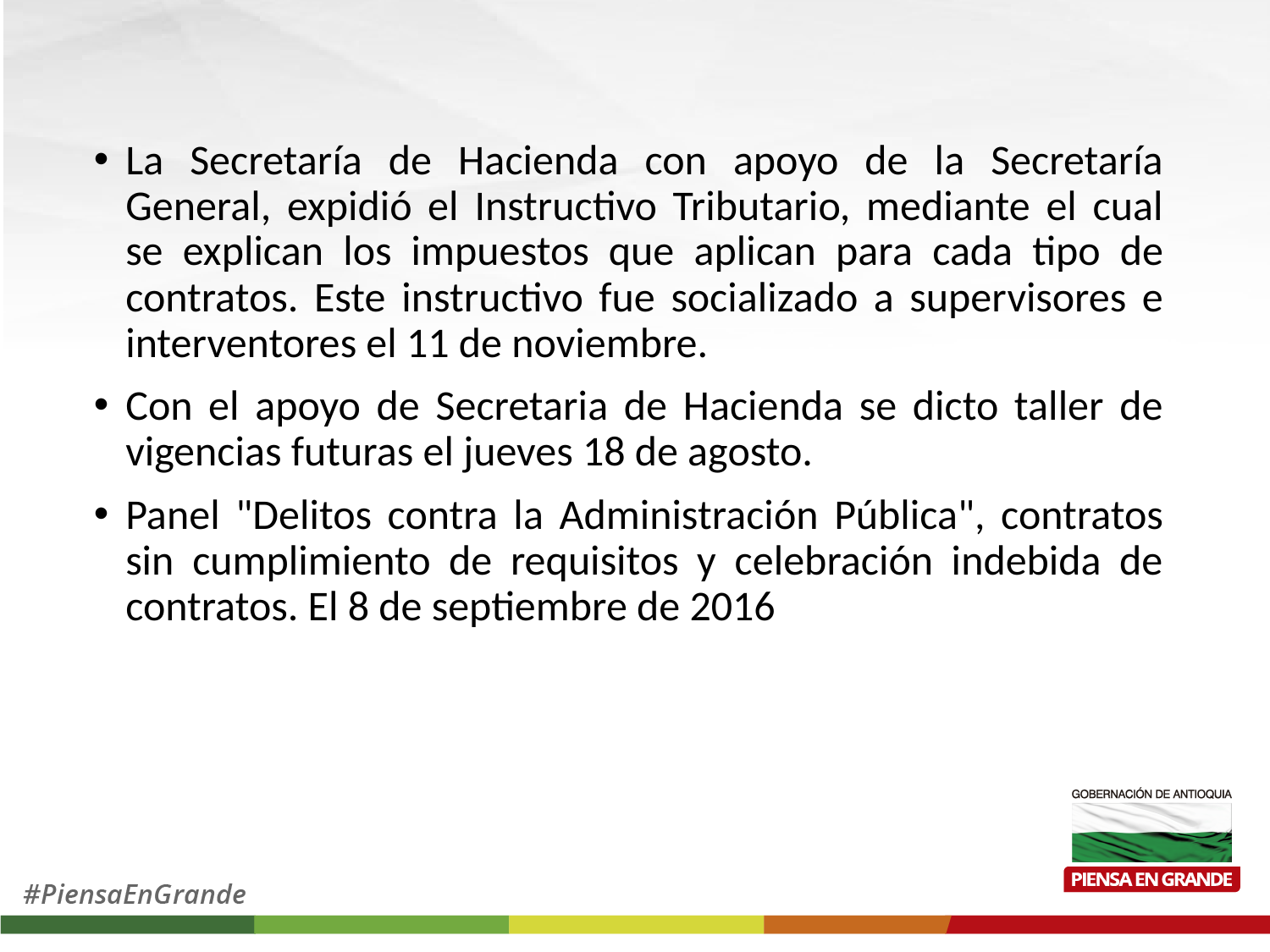

La Secretaría de Hacienda con apoyo de la Secretaría General, expidió el Instructivo Tributario, mediante el cual se explican los impuestos que aplican para cada tipo de contratos. Este instructivo fue socializado a supervisores e interventores el 11 de noviembre.
Con el apoyo de Secretaria de Hacienda se dicto taller de vigencias futuras el jueves 18 de agosto.
Panel "Delitos contra la Administración Pública", contratos sin cumplimiento de requisitos y celebración indebida de contratos. El 8 de septiembre de 2016